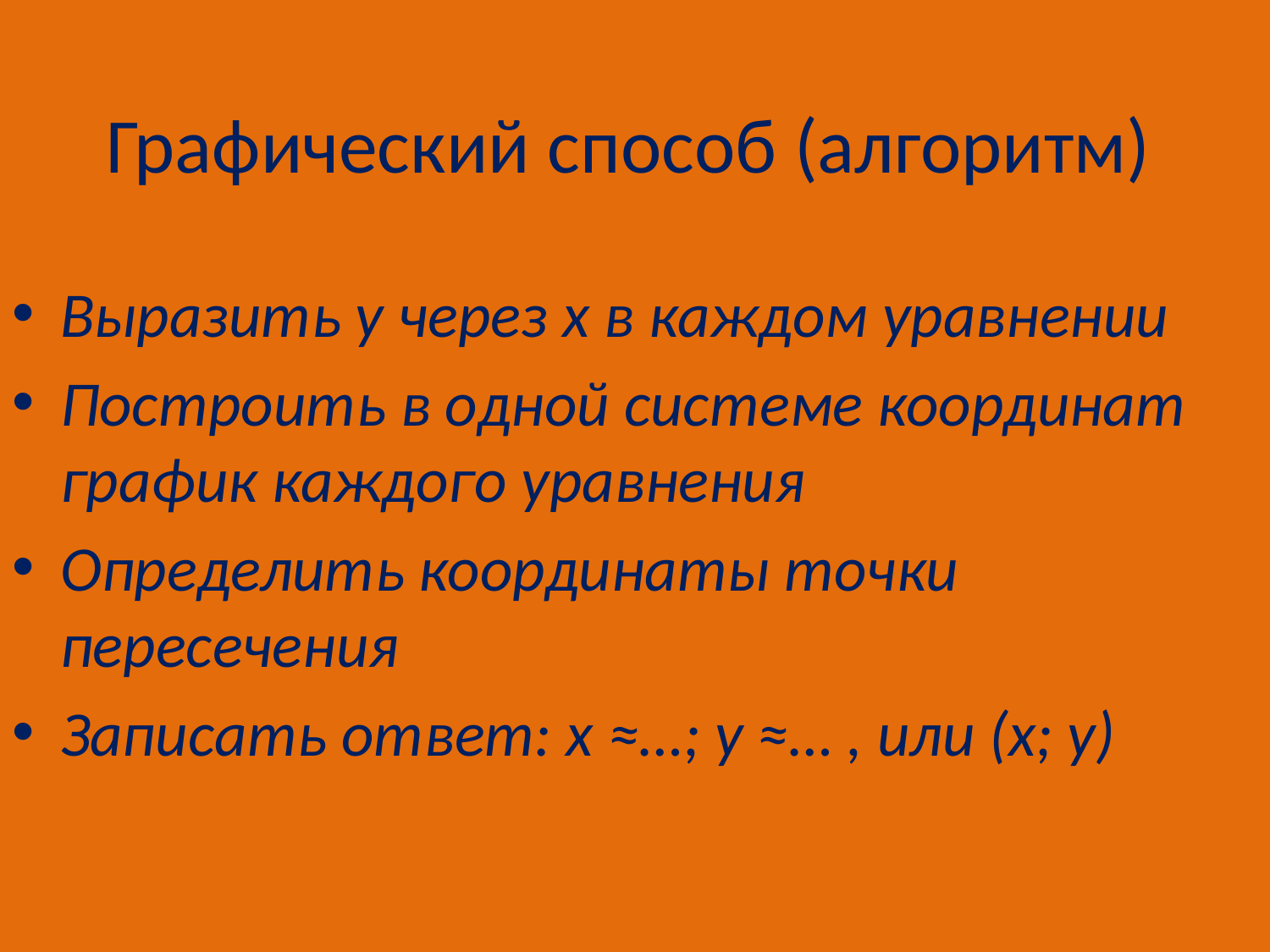

Графический способ (алгоритм)
Выразить у через х в каждом уравнении
Построить в одной системе координат график каждого уравнения
Определить координаты точки пересечения
Записать ответ: х ≈…; у ≈… , или (х; у)